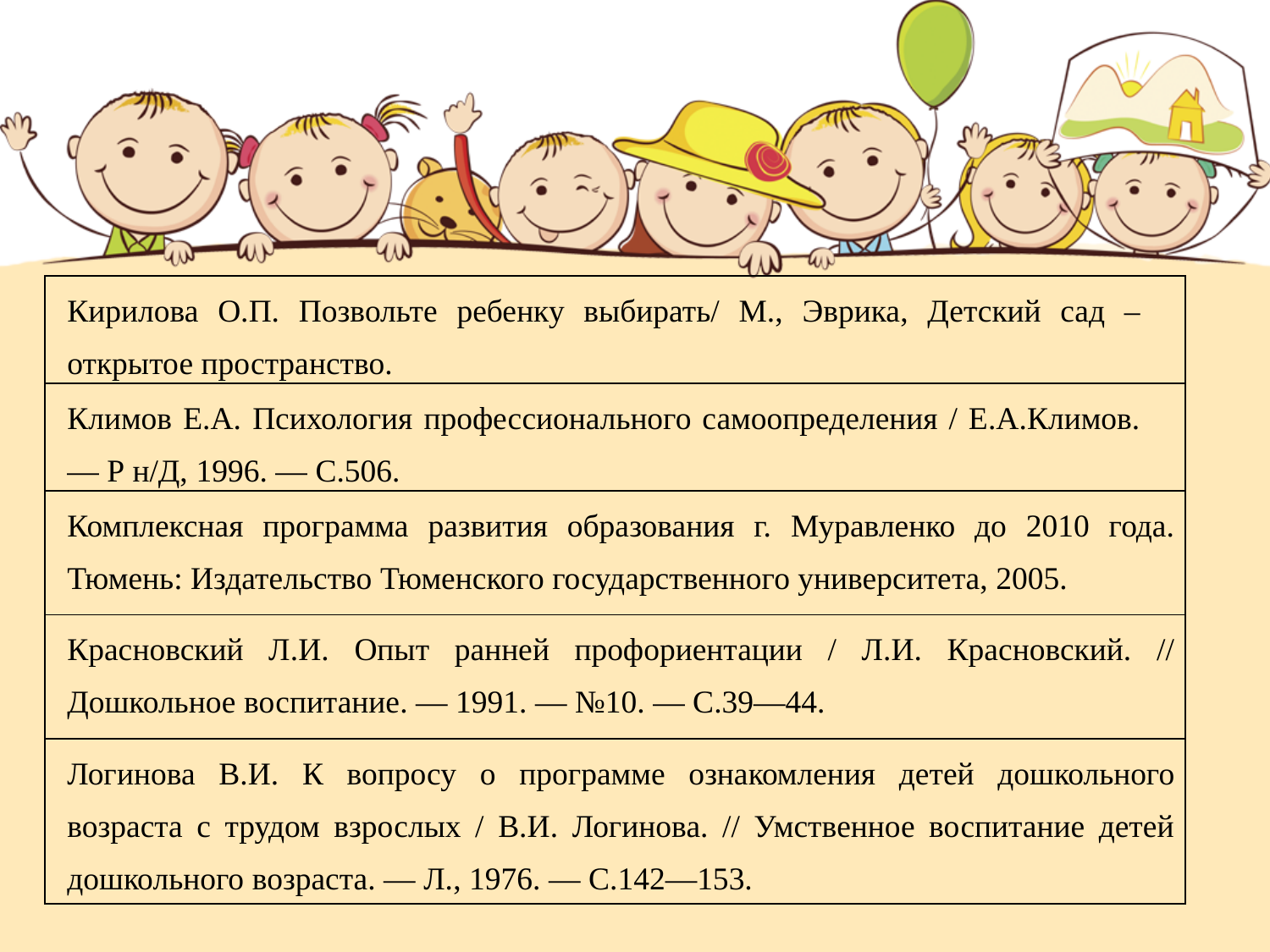

| Кирилова О.П. Позвольте ребенку выбирать/ М., Эврика, Детский сад – открытое пространство. |
| --- |
| Климов Е.А. Психология профессионального самоопределения / Е.А.Климов. — Р н/Д, 1996. — С.506. |
| Комплексная программа развития образования г. Муравленко до 2010 года. Тюмень: Издательство Тюменского государственного университета, 2005. |
| Красновский Л.И. Опыт ранней профориентации / Л.И. Красновский. // Дошкольное воспитание. — 1991. — №10. — С.39—44. |
| Логинова В.И. К вопросу о программе ознакомления детей дошкольного возраста с трудом взрослых / В.И. Логинова. // Умственное воспитание детей дошкольного возраста. — Л., 1976. — С.142—153. |